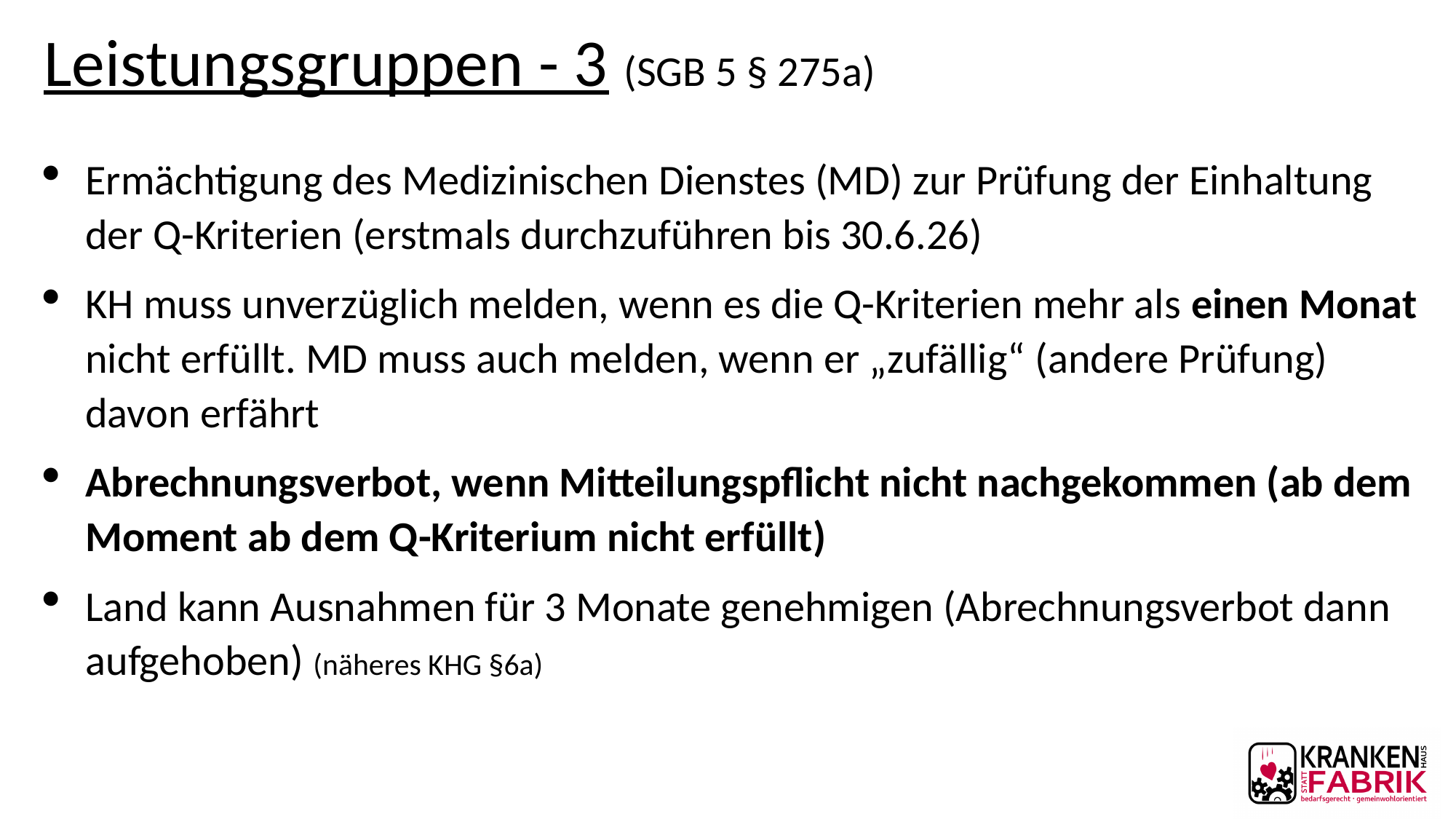

# Leistungsgruppen - 3 (SGB 5 § 275a)
Ermächtigung des Medizinischen Dienstes (MD) zur Prüfung der Einhaltung der Q-Kriterien (erstmals durchzuführen bis 30.6.26)
KH muss unverzüglich melden, wenn es die Q-Kriterien mehr als einen Monat nicht erfüllt. MD muss auch melden, wenn er „zufällig“ (andere Prüfung) davon erfährt
Abrechnungsverbot, wenn Mitteilungspflicht nicht nachgekommen (ab dem Moment ab dem Q-Kriterium nicht erfüllt)
Land kann Ausnahmen für 3 Monate genehmigen (Abrechnungsverbot dann aufgehoben) (näheres KHG §6a)